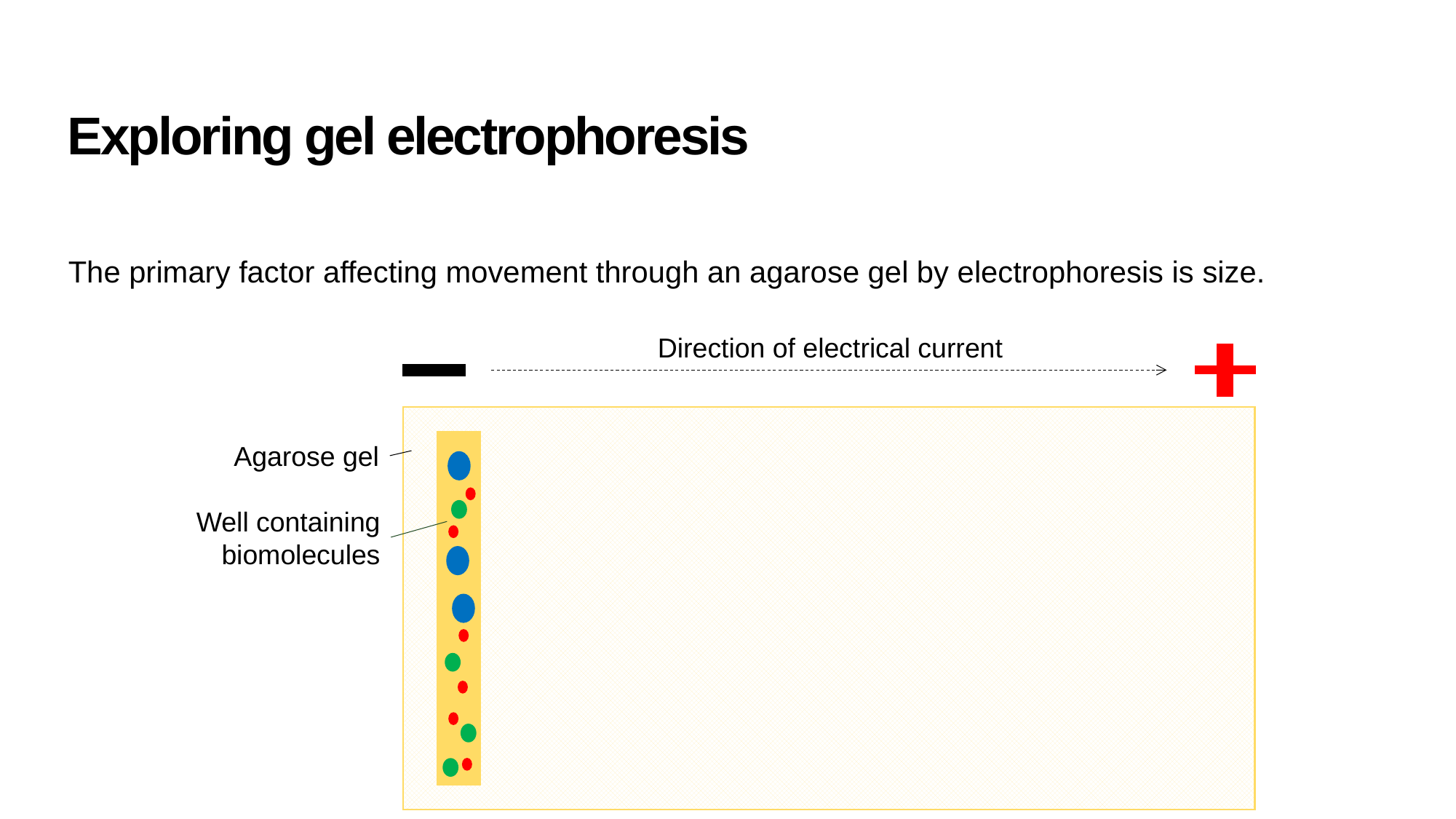

# Exploring gel electrophoresis
The primary factor affecting movement through an agarose gel by electrophoresis is size.
Direction of electrical current

Agarose gel

Well containing biomolecules